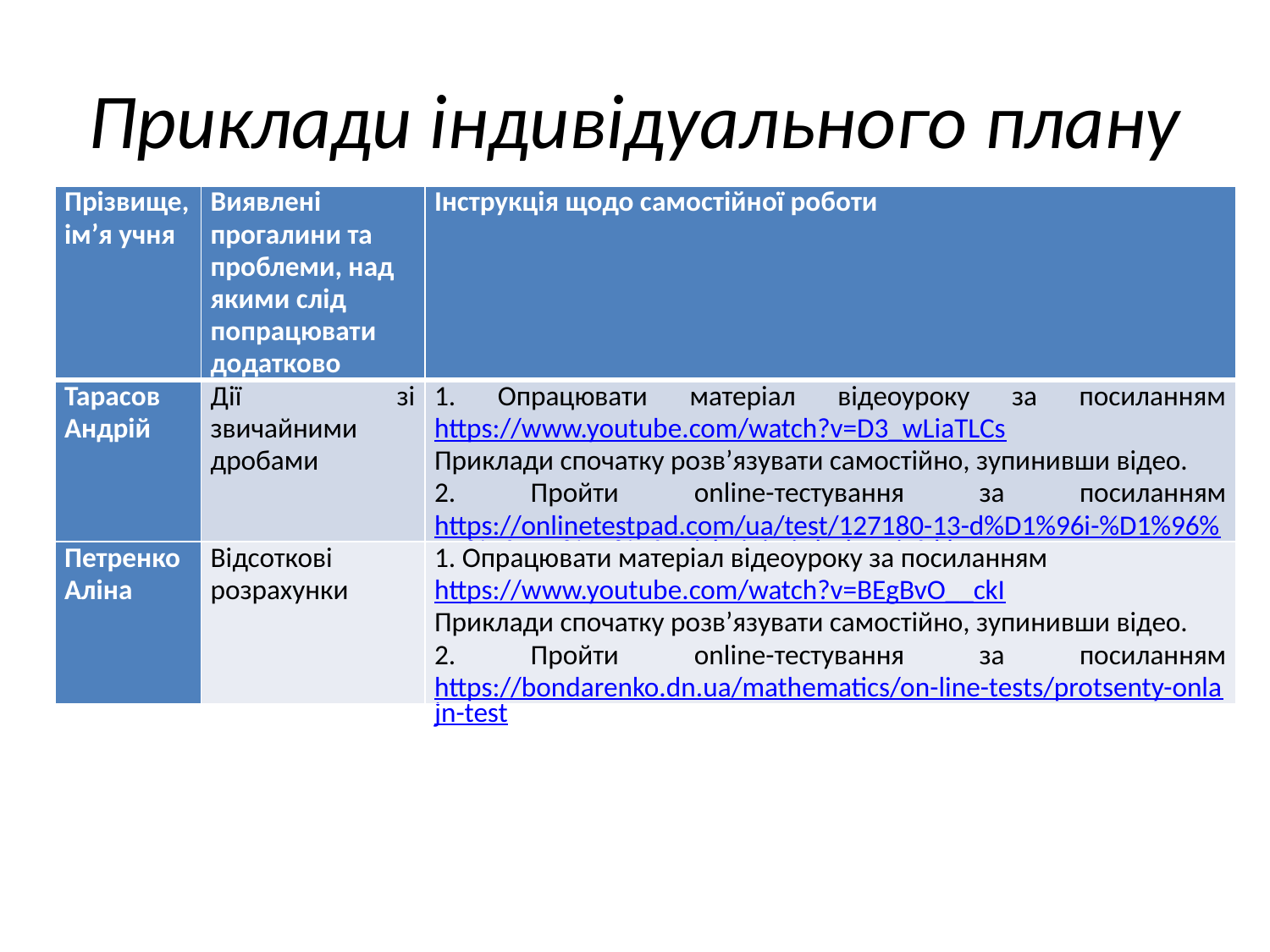

# Приклади індивідуального плану
| Прізвище, ім’я учня | Виявлені прогалини та проблеми, над якими слід попрацювати додатково | Інструкція щодо самостійної роботи |
| --- | --- | --- |
| Тарасов Андрій | Дії зі звичайними дробами | 1. Опрацювати матеріал відеоуроку за посиланням https://www.youtube.com/watch?v=D3\_wLiaTLCs Приклади спочатку розв’язувати самостійно, зупинивши відео. 2. Пройти online-тестування за посиланням https://onlinetestpad.com/ua/test/127180-13-d%D1%96i-%D1%96%D1%96-st-z%D1%96-zvichajnimi-drobami-6-klas |
| Петренко Аліна | Відсоткові розрахунки | 1. Опрацювати матеріал відеоуроку за посиланням https://www.youtube.com/watch?v=BEgBvO\_\_ckI Приклади спочатку розв’язувати самостійно, зупинивши відео. 2. Пройти online-тестування за посиланням https://bondarenko.dn.ua/mathematics/on-line-tests/protsenty-onlajn-test |